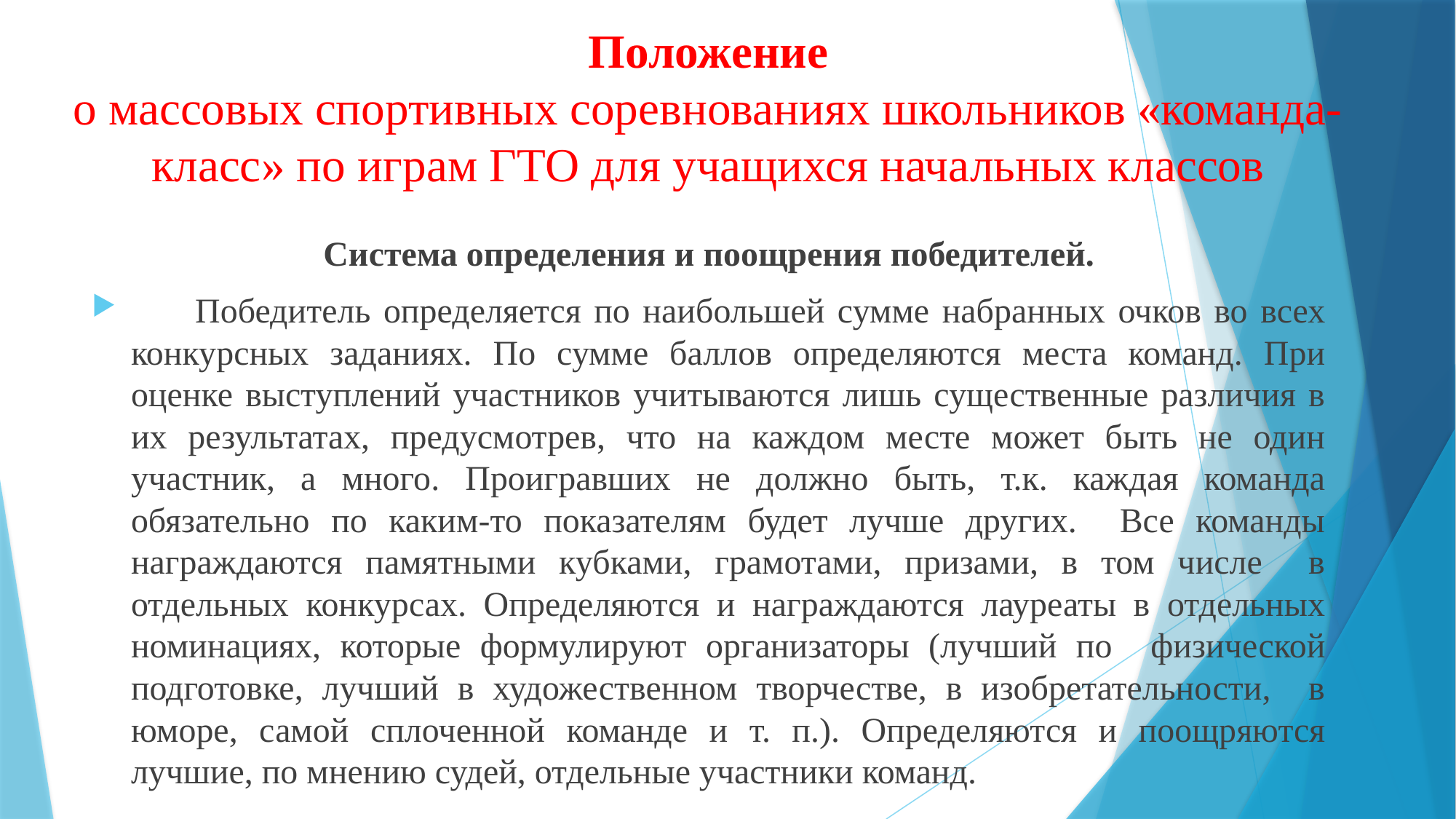

# Положение о массовых спортивных соревнованиях школьников «команда-класс» по играм ГТО для учащихся начальных классов
Система определения и поощрения победителей.
     Победитель определяется по наибольшей сумме набранных очков во всех конкурсных заданиях. По сумме баллов определяются места команд. При оценке выступлений участников учитываются лишь существенные различия в их результатах, предусмотрев, что на каждом месте может быть не один участник, а много. Проигравших не должно быть, т.к. каждая команда обязательно по каким-то показателям будет лучше других.  Все команды награждаются памятными кубками, грамотами, призами, в том числе  в отдельных конкурсах. Определяются и награждаются лауреаты в отдельных номинациях, которые формулируют организаторы (лучший по  физической подготовке, лучший в художественном творчестве, в изобретательности,  в юморе, самой сплоченной команде и т. п.). Определяются и поощряются лучшие, по мнению судей, отдельные участники команд.